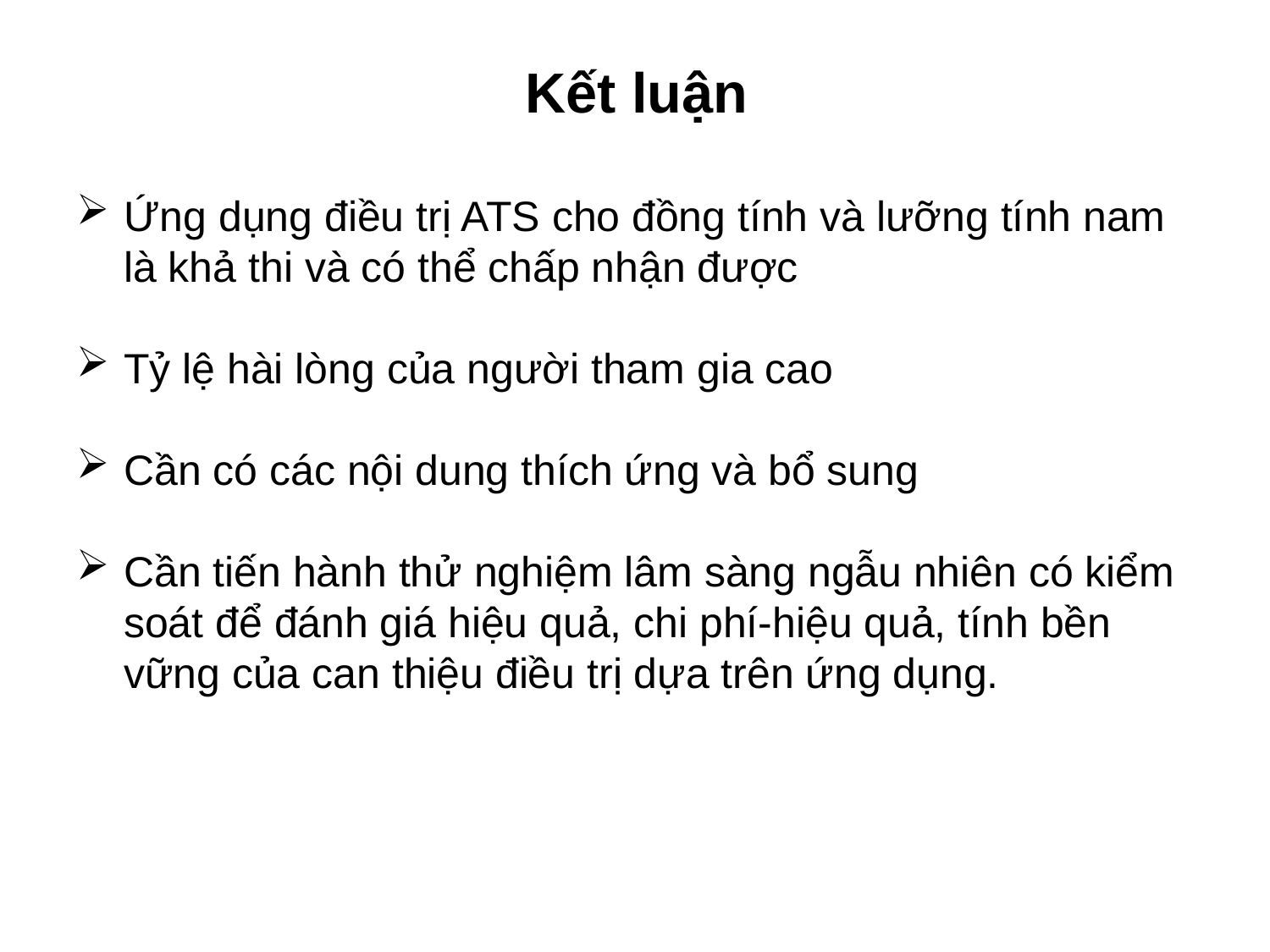

# Kết luận
Ứng dụng điều trị ATS cho đồng tính và lưỡng tính nam là khả thi và có thể chấp nhận được

Tỷ lệ hài lòng của người tham gia cao

Cần có các nội dung thích ứng và bổ sung

Cần tiến hành thử nghiệm lâm sàng ngẫu nhiên có kiểm soát để đánh giá hiệu quả, chi phí-hiệu quả, tính bền vững của can thiệu điều trị dựa trên ứng dụng.